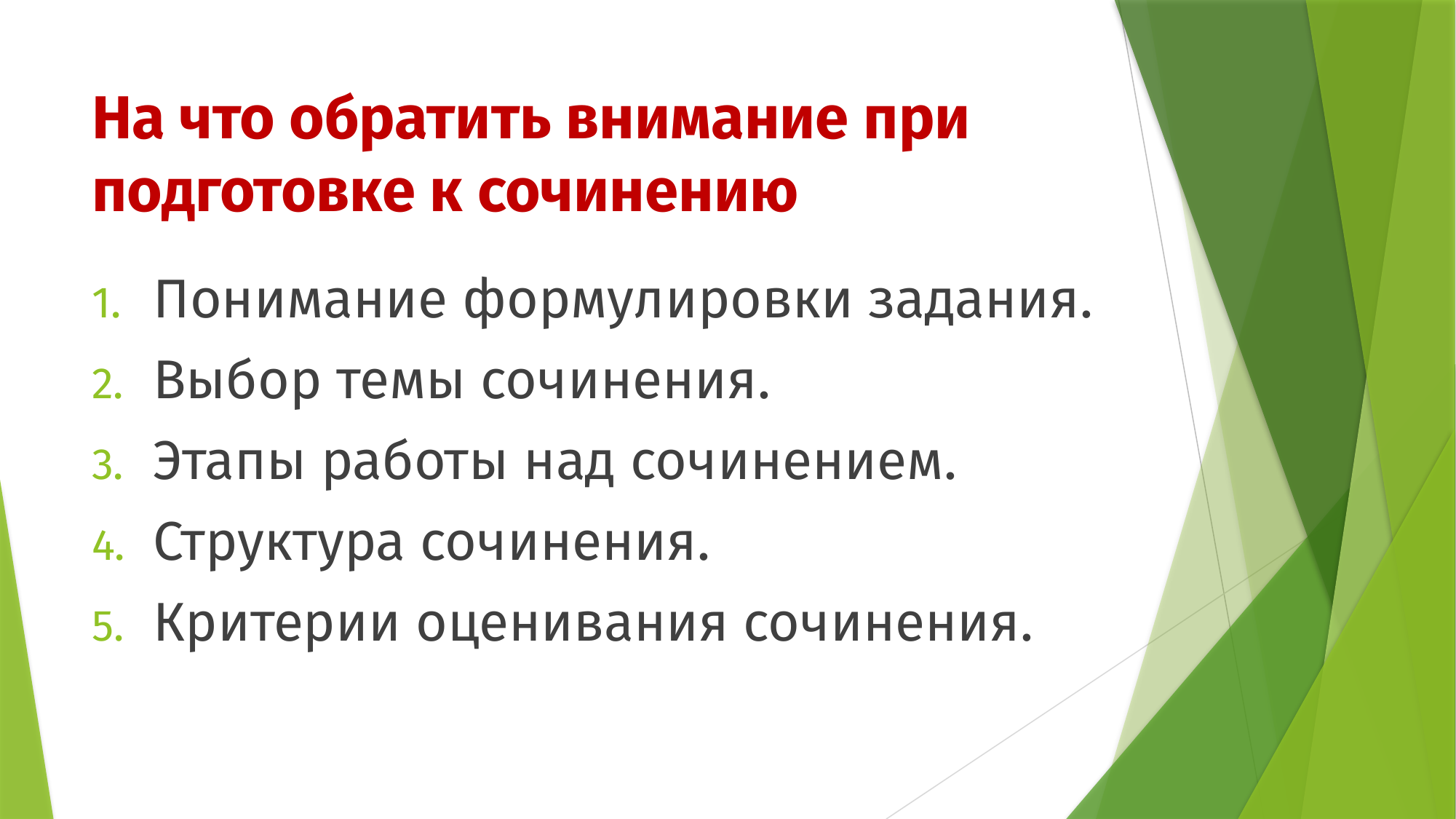

# На что обратить внимание при подготовке к сочинению
Понимание формулировки задания.
Выбор темы сочинения.
Этапы работы над сочинением.
Структура сочинения.
Критерии оценивания сочинения.